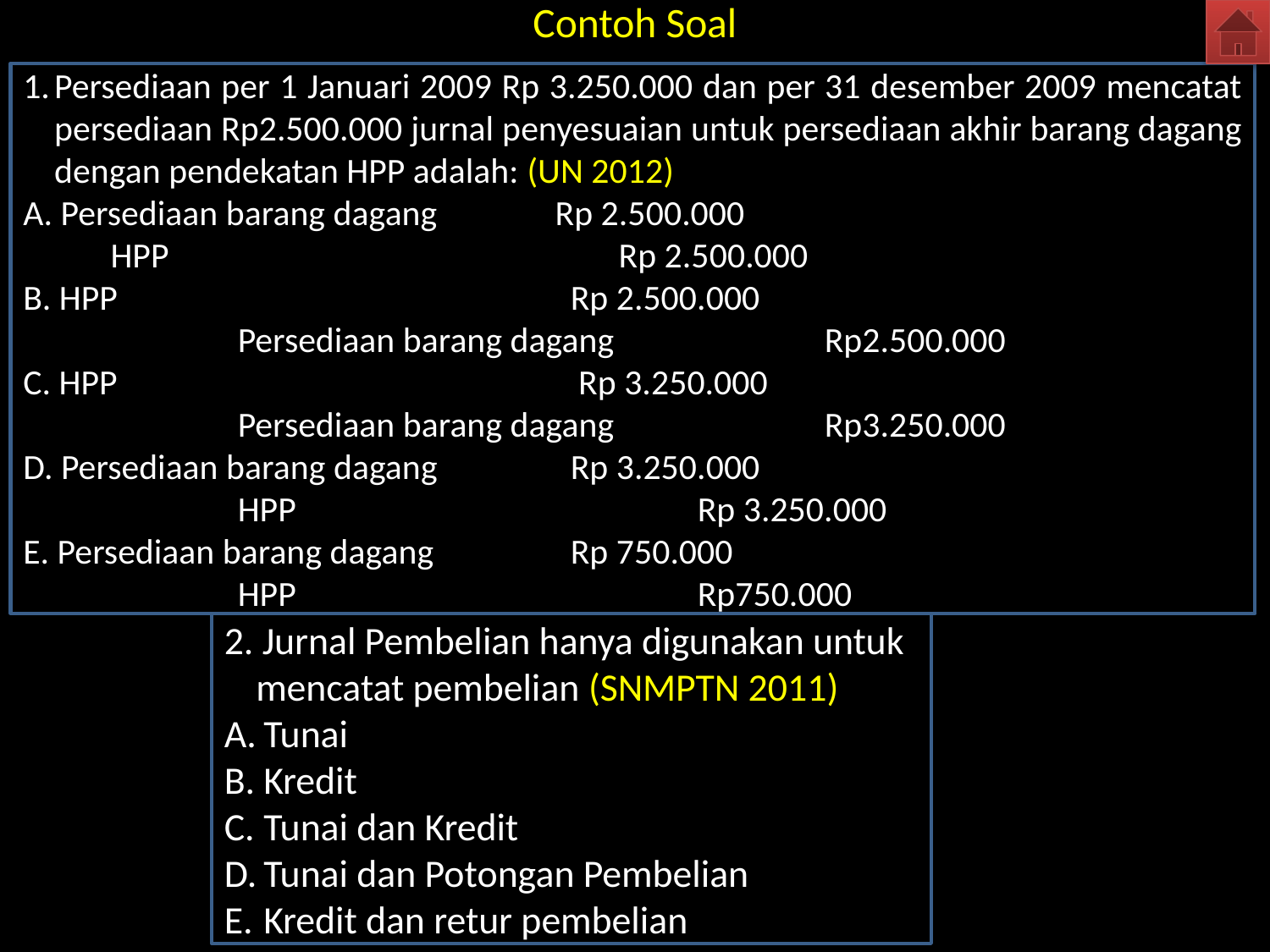

# Contoh Soal
Persediaan per 1 Januari 2009 Rp 3.250.000 dan per 31 desember 2009 mencatat persediaan Rp2.500.000 jurnal penyesuaian untuk persediaan akhir barang dagang dengan pendekatan HPP adalah: (UN 2012)
 Persediaan barang dagang 	Rp 2.500.000
	HPP				Rp 2.500.000
B. HPP			       	Rp 2.500.000
		      Persediaan barang dagang		Rp2.500.000
C. HPP			      	 Rp 3.250.000
		      Persediaan barang dagang		Rp3.250.000
D. Persediaan barang dagang   	Rp 3.250.000
		      HPP				Rp 3.250.000
E. Persediaan barang dagang   	Rp 750.000
		      HPP				Rp750.000
2. Jurnal Pembelian hanya digunakan untuk mencatat pembelian (SNMPTN 2011)
Tunai
Kredit
Tunai dan Kredit
Tunai dan Potongan Pembelian
Kredit dan retur pembelian